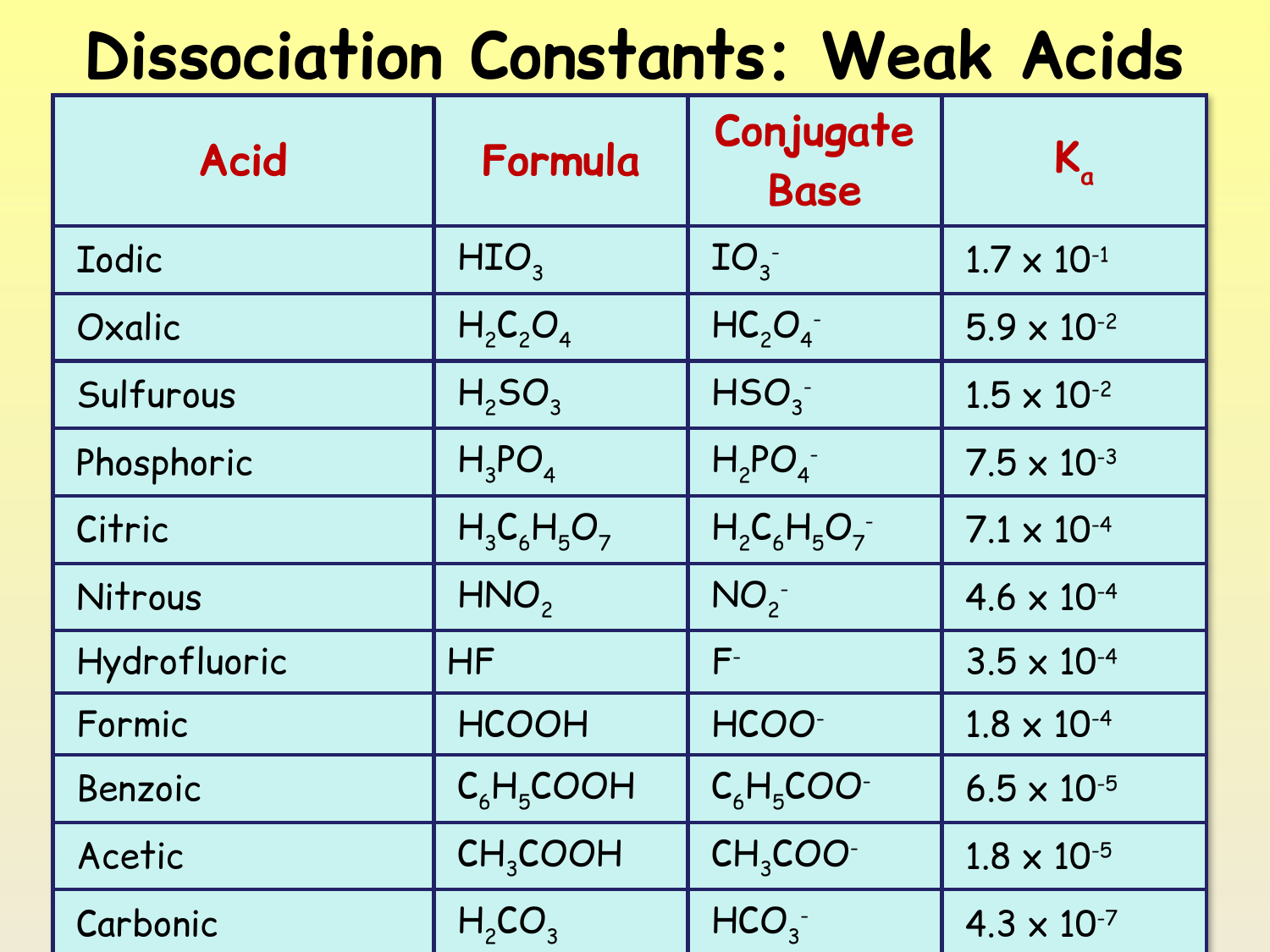

# Dissociation Constants: Weak Acids
| Acid | Formula | Conjugate Base | Ka |
| --- | --- | --- | --- |
| Iodic | HIO3 | IO3- | 1.7 x 10-1 |
| Oxalic | H2C2O4 | HC2O4- | 5.9 x 10-2 |
| Sulfurous | H2SO3 | HSO3- | 1.5 x 10-2 |
| Phosphoric | H3PO4 | H2PO4- | 7.5 x 10-3 |
| Citric | H3C6H5O7 | H2C6H5O7- | 7.1 x 10-4 |
| Nitrous | HNO2 | NO2- | 4.6 x 10-4 |
| Hydrofluoric | HF | F- | 3.5 x 10-4 |
| Formic | HCOOH | HCOO- | 1.8 x 10-4 |
| Benzoic | C6H5COOH | C6H5COO- | 6.5 x 10-5 |
| Acetic | CH3COOH | CH3COO- | 1.8 x 10-5 |
| Carbonic | H2CO3 | HCO3- | 4.3 x 10-7 |
| Hypochlorous | HClO | ClO- | 3.0 x 10-8 |
| Hydrocyanic | HCN | CN- | 4.9 x 10-10 |